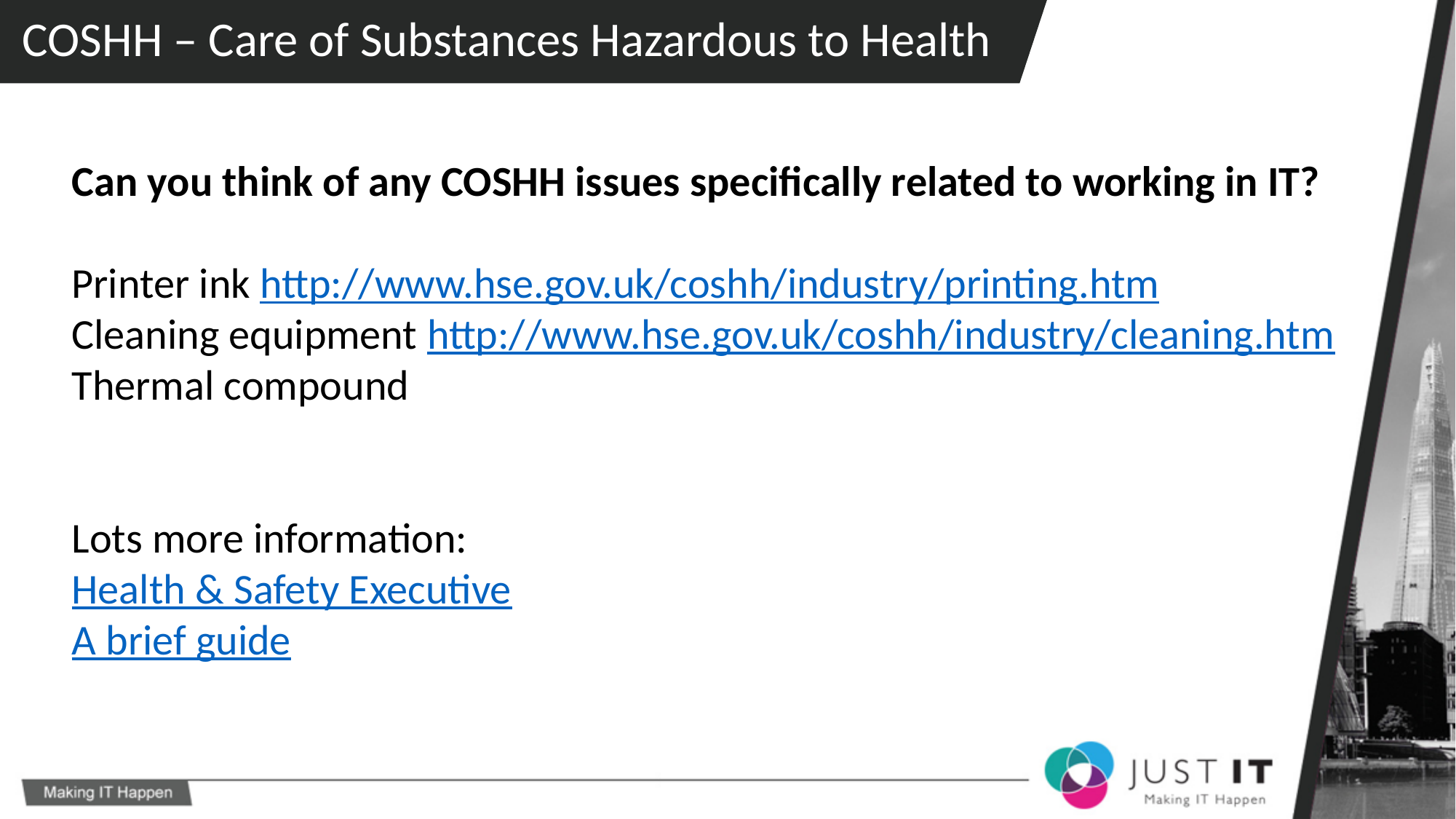

COSHH – Care of Substances Hazardous to Health
Can you think of any COSHH issues specifically related to working in IT?

Printer ink http://www.hse.gov.uk/coshh/industry/printing.htm
Cleaning equipment http://www.hse.gov.uk/coshh/industry/cleaning.htm
Thermal compound

Lots more information:
Health & Safety Executive
A brief guide